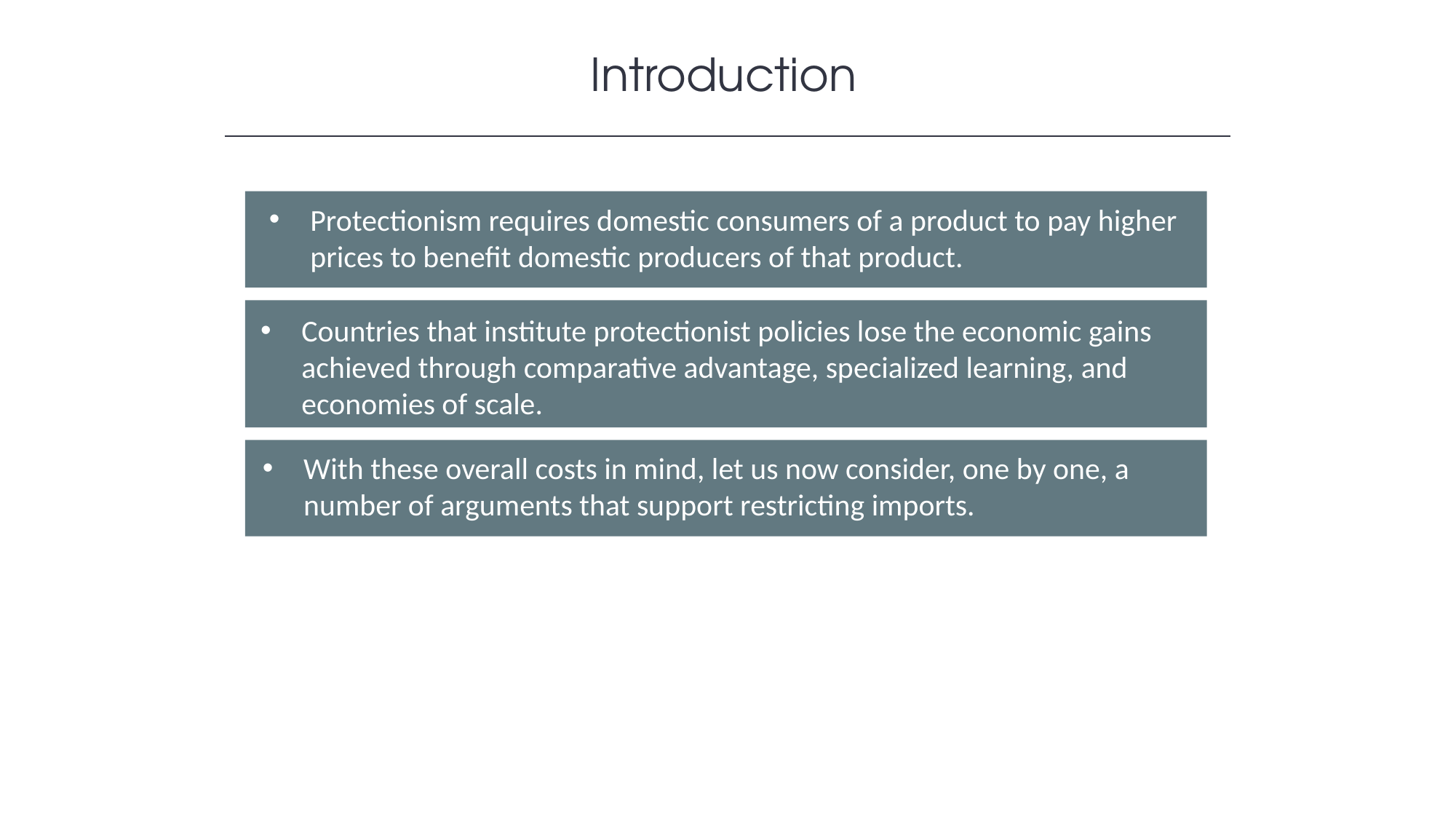

Introduction

Protectionism requires domestic consumers of a product to pay higher prices to benefit domestic producers of that product.

Countries that institute protectionist policies lose the economic gains achieved through comparative advantage, specialized learning, and economies of scale.

With these overall costs in mind, let us now consider, one by one, a number of arguments that support restricting imports.